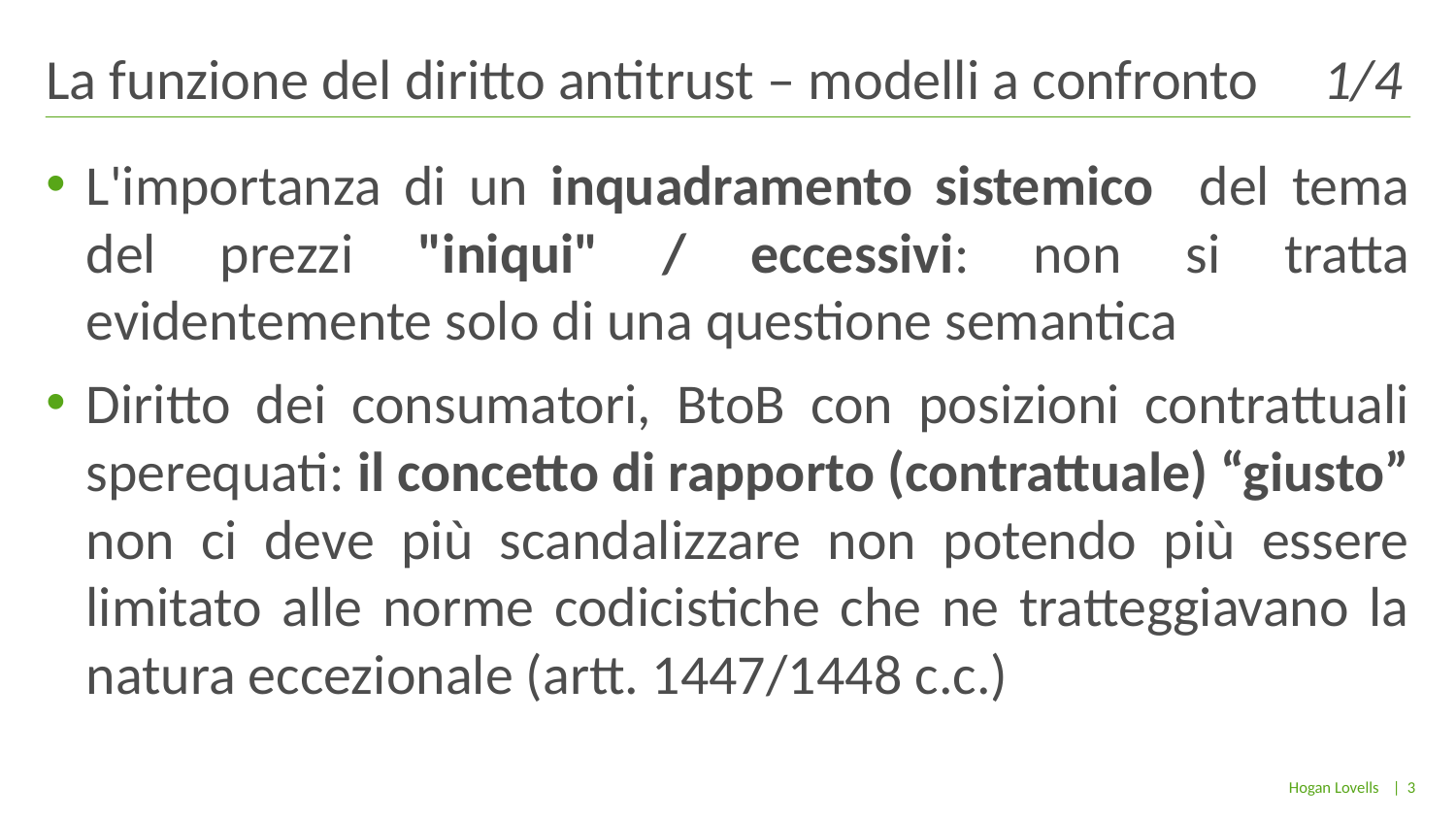

# La funzione del diritto antitrust – modelli a confronto     1/4
L'importanza di un inquadramento sistemico  del tema del prezzi "iniqui" / eccessivi: non si tratta evidentemente solo di una questione semantica
Diritto dei consumatori, BtoB con posizioni contrattuali sperequati: il concetto di rapporto (contrattuale) “giusto” non ci deve più scandalizzare non potendo più essere limitato alle norme codicistiche che ne tratteggiavano la natura eccezionale (artt. 1447/1448 c.c.)

|  3
Hogan Lovells